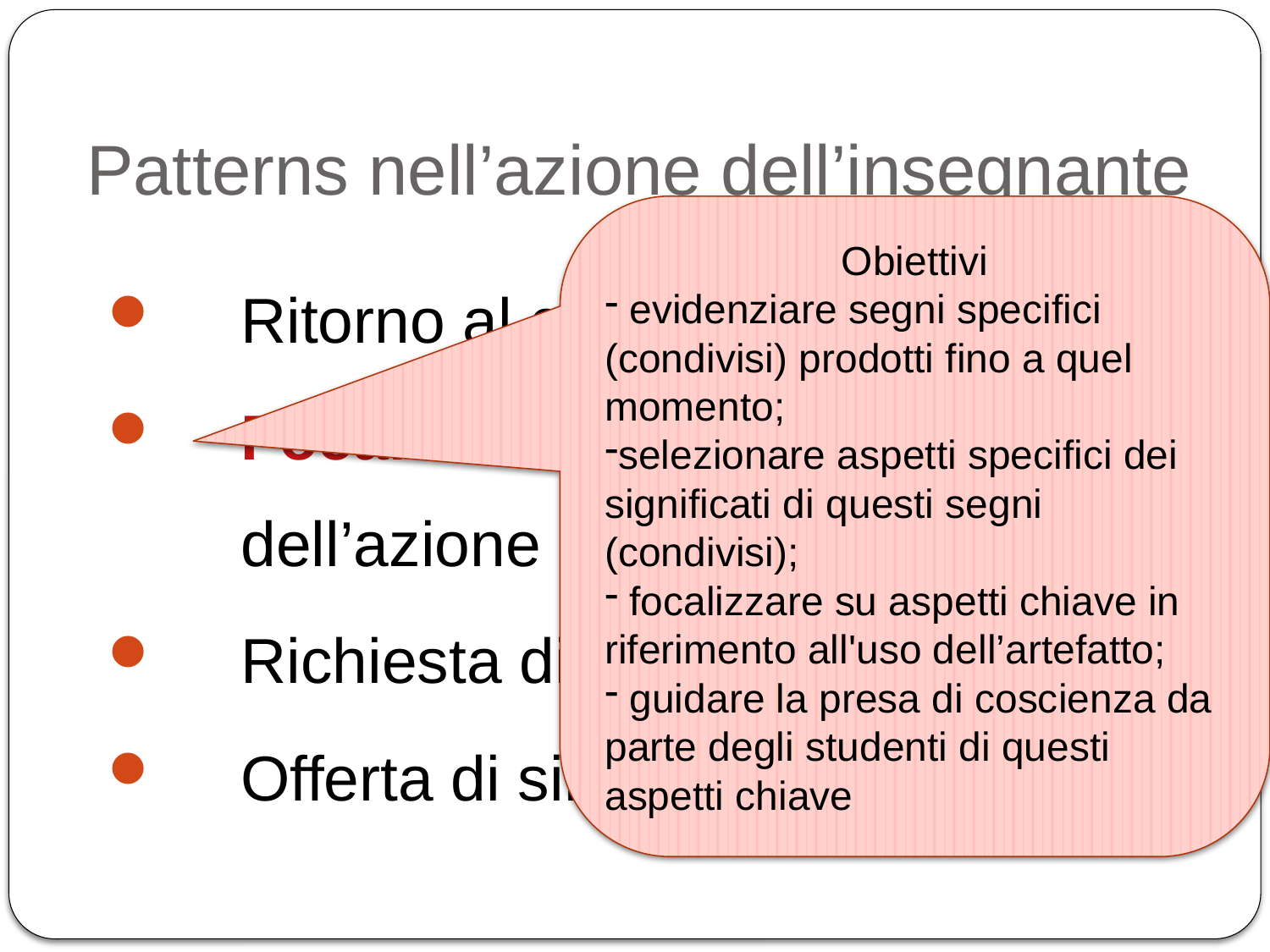

# Patterns nell’azione dell’insegnante
Obiettivi
 evidenziare segni specifici (condivisi) prodotti fino a quel momento;
selezionare aspetti specifici dei significati di questi segni (condivisi);
 focalizzare su aspetti chiave in riferimento all'uso dell’artefatto;
 guidare la presa di coscienza da parte degli studenti di questi aspetti chiave
Ritorno al compito
Focalizzazione su aspetti dell’azione con l’artefatto
Richiesta di sintesi
Offerta di sintesi